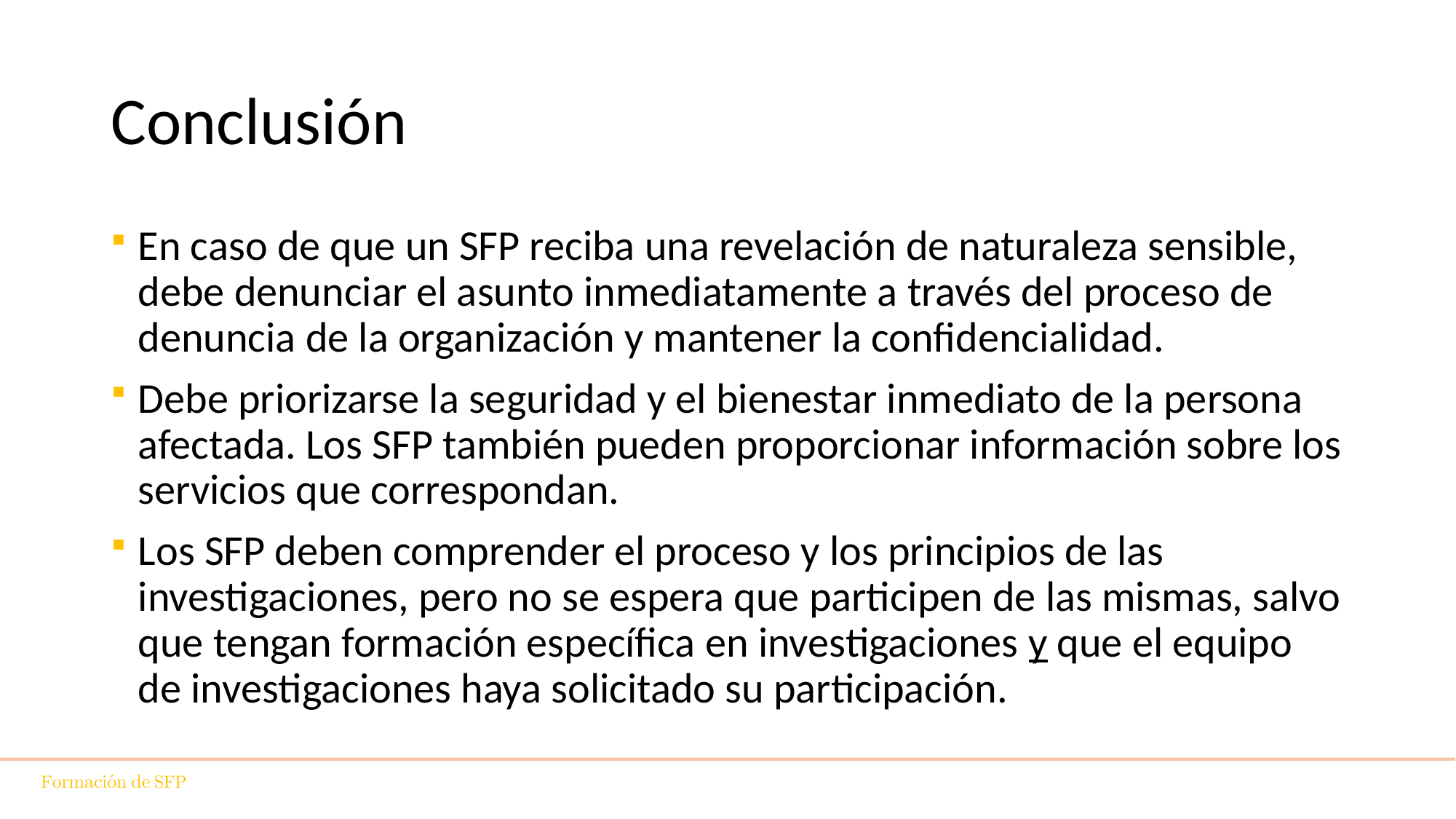

# Conclusión
En caso de que un SFP reciba una revelación de naturaleza sensible, debe denunciar el asunto inmediatamente a través del proceso de denuncia de la organización y mantener la confidencialidad.
Debe priorizarse la seguridad y el bienestar inmediato de la persona afectada. Los SFP también pueden proporcionar información sobre los servicios que correspondan.
Los SFP deben comprender el proceso y los principios de las investigaciones, pero no se espera que participen de las mismas, salvo que tengan formación específica en investigaciones y que el equipo de investigaciones haya solicitado su participación.

Formación de SFP